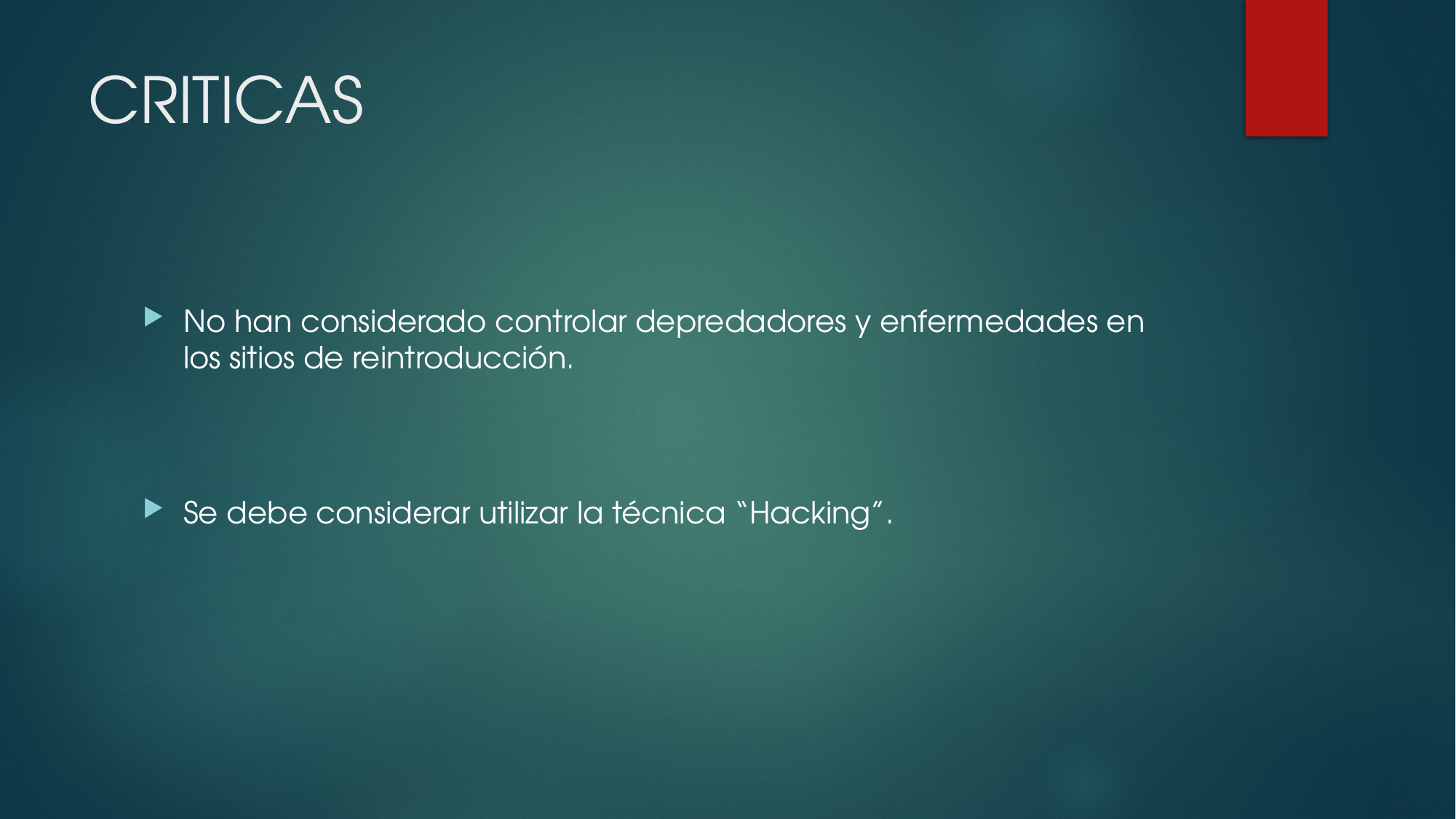

# CRITICAS

No han considerado controlar depredadores y enfermedades en los sitios de reintroducción.

Se debe considerar utilizar la técnica “Hacking”.